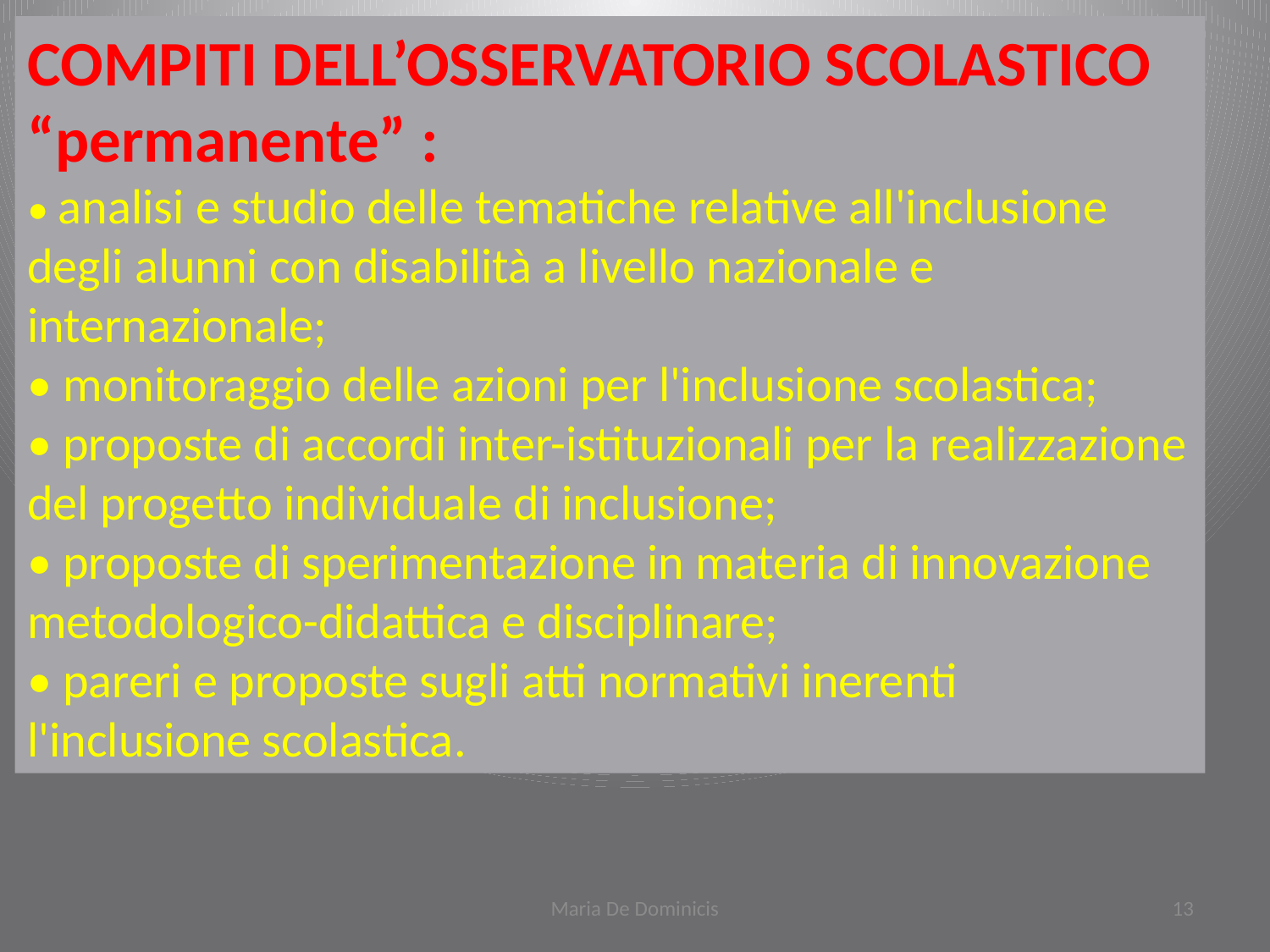

COMPITI DELL’OSSERVATORIO SCOLASTICO “permanente” :
• analisi e studio delle tematiche relative all'inclusione degli alunni con disabilità a livello nazionale e internazionale;
• monitoraggio delle azioni per l'inclusione scolastica;
• proposte di accordi inter-istituzionali per la realizzazione del progetto individuale di inclusione;
• proposte di sperimentazione in materia di innovazione metodologico-didattica e disciplinare;
• pareri e proposte sugli atti normativi inerenti l'inclusione scolastica.
Maria De Dominicis
13